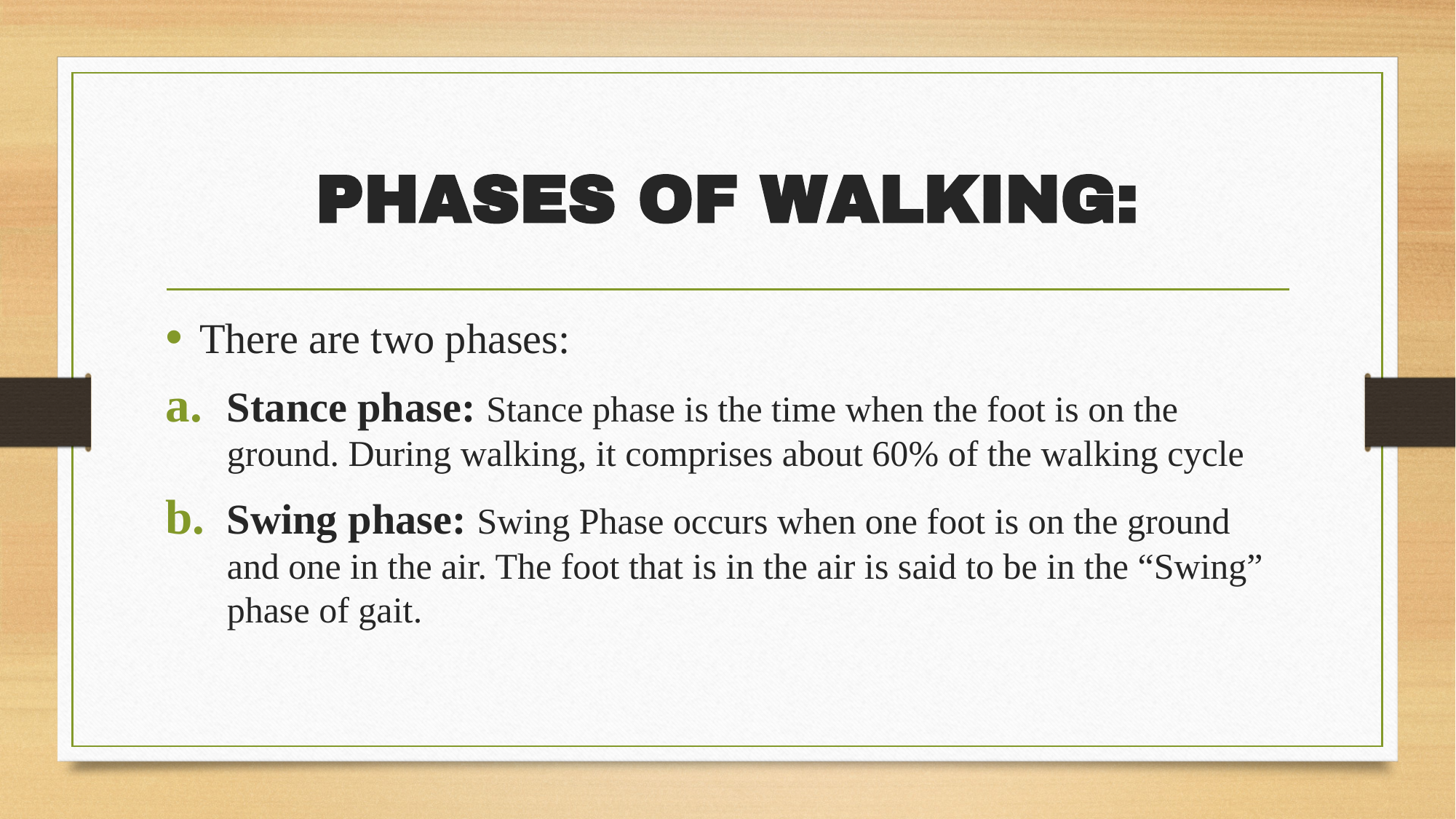

# PHASES OF WALKING:
There are two phases:
Stance phase: Stance phase is the time when the foot is on the ground. During walking, it comprises about 60% of the walking cycle
Swing phase: Swing Phase occurs when one foot is on the ground and one in the air. The foot that is in the air is said to be in the “Swing” phase of gait.